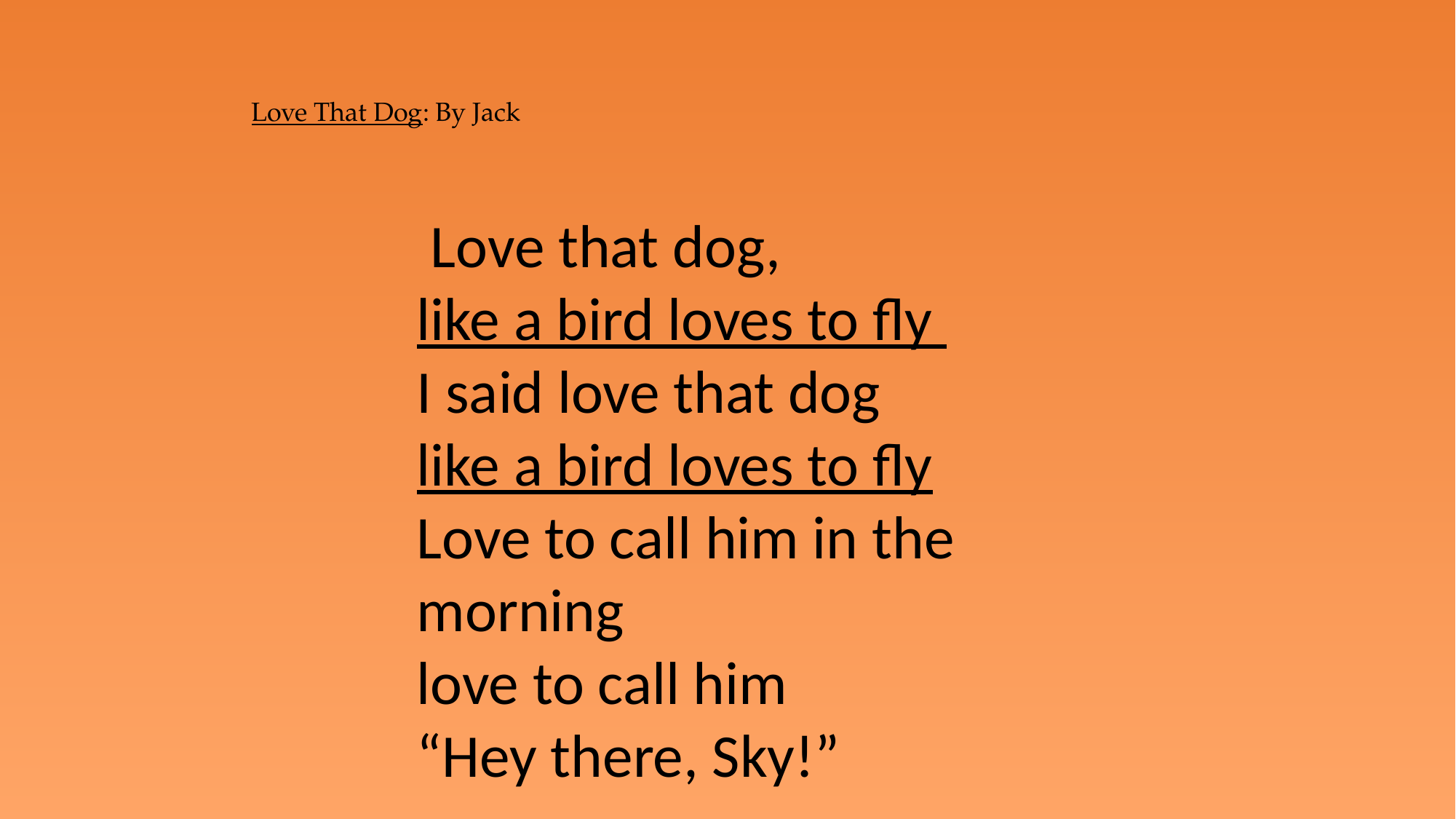

# Love That Dog: By Jack
 Love that dog,
like a bird loves to fly
I said love that dog
like a bird loves to fly
Love to call him in the morning
love to call him
“Hey there, Sky!”